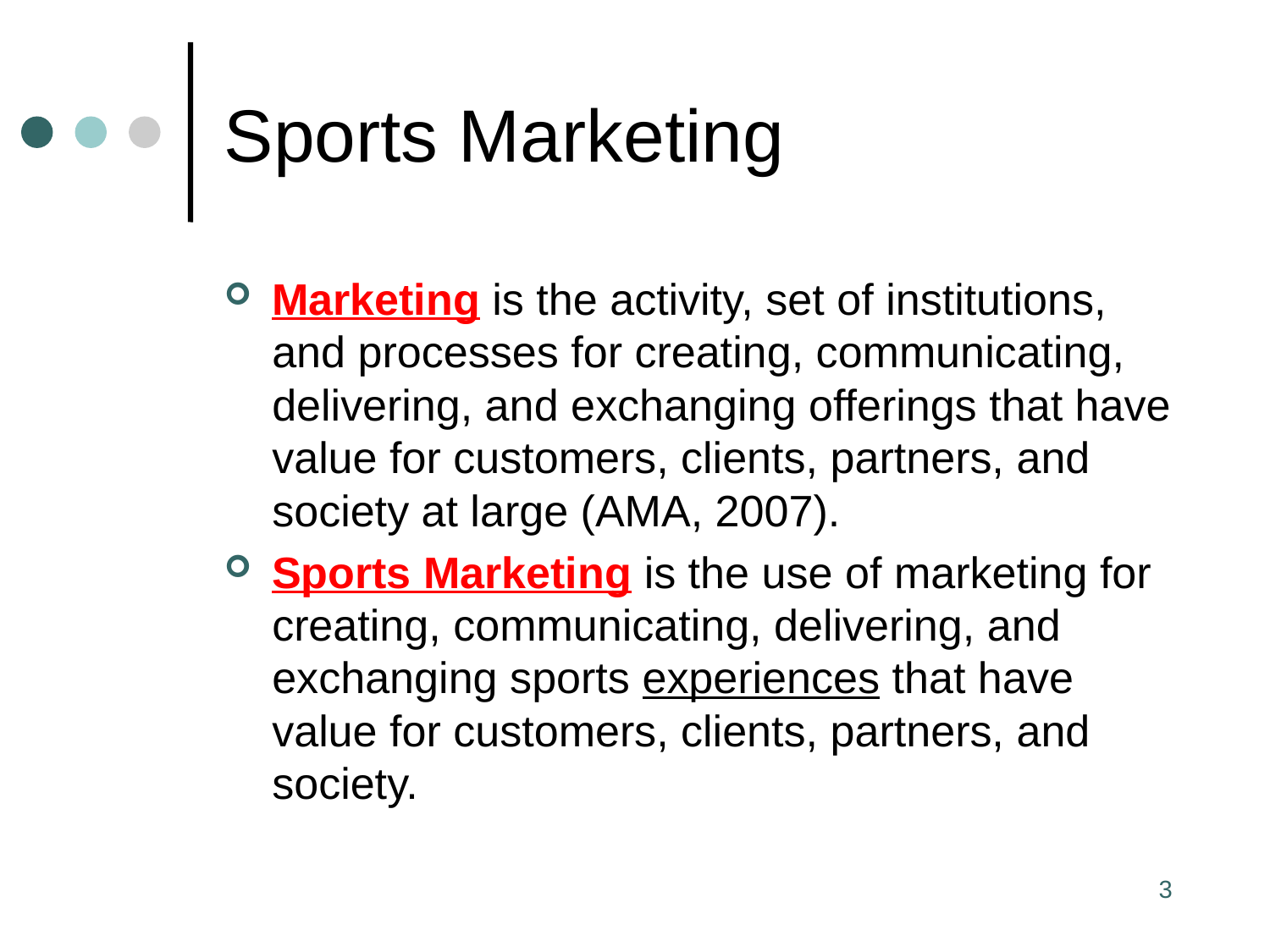

# Sports Marketing
Marketing is the activity, set of institutions, and processes for creating, communicating, delivering, and exchanging offerings that have value for customers, clients, partners, and society at large (AMA, 2007).
Sports Marketing is the use of marketing for creating, communicating, delivering, and exchanging sports experiences that have value for customers, clients, partners, and society.
3